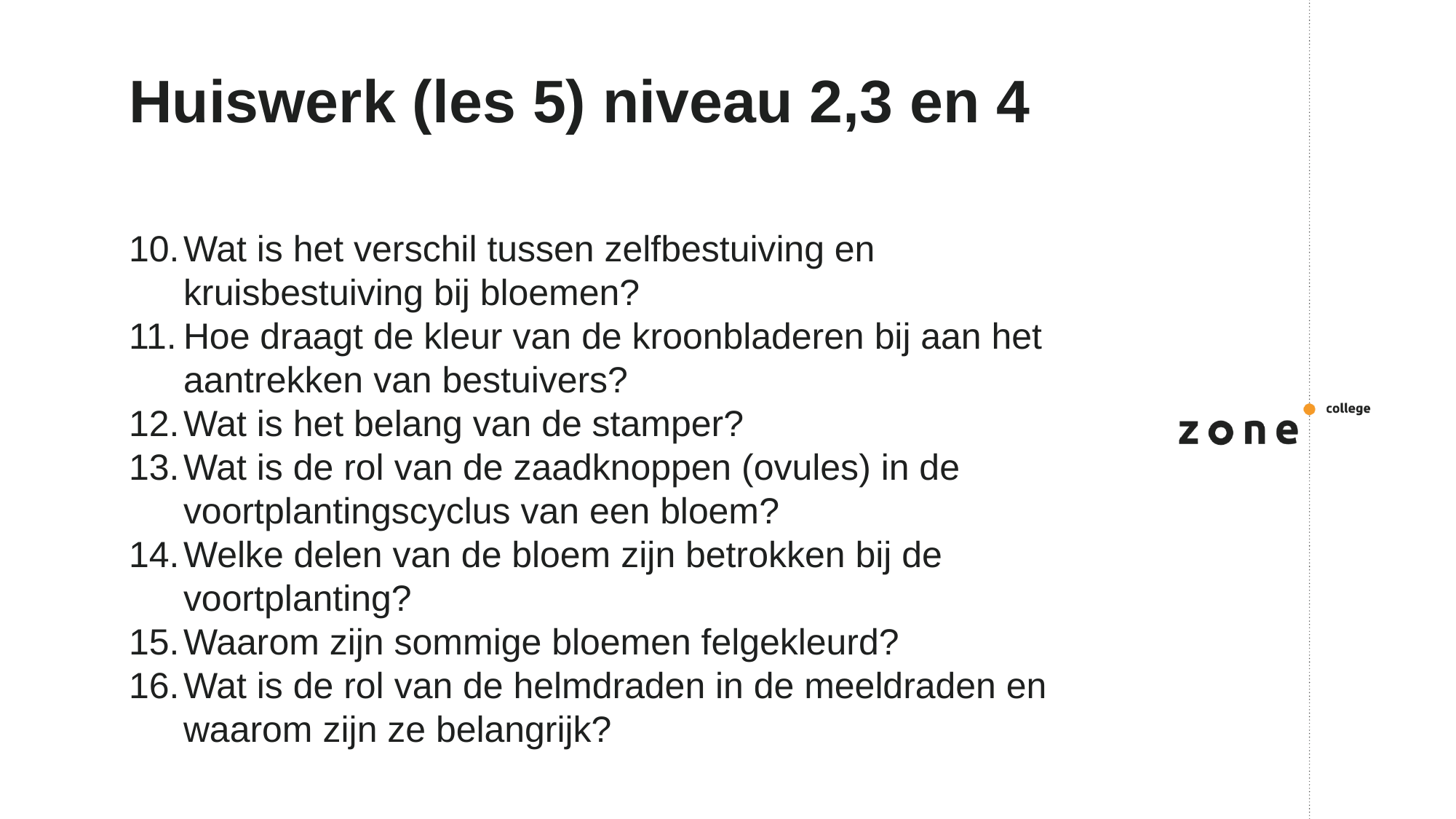

# Huiswerk (les 5) niveau 2,3 en 4
Wat is het verschil tussen zelfbestuiving en kruisbestuiving bij bloemen?
Hoe draagt de kleur van de kroonbladeren bij aan het aantrekken van bestuivers?
Wat is het belang van de stamper?
Wat is de rol van de zaadknoppen (ovules) in de voortplantingscyclus van een bloem?
Welke delen van de bloem zijn betrokken bij de voortplanting?
Waarom zijn sommige bloemen felgekleurd?
Wat is de rol van de helmdraden in de meeldraden en waarom zijn ze belangrijk?